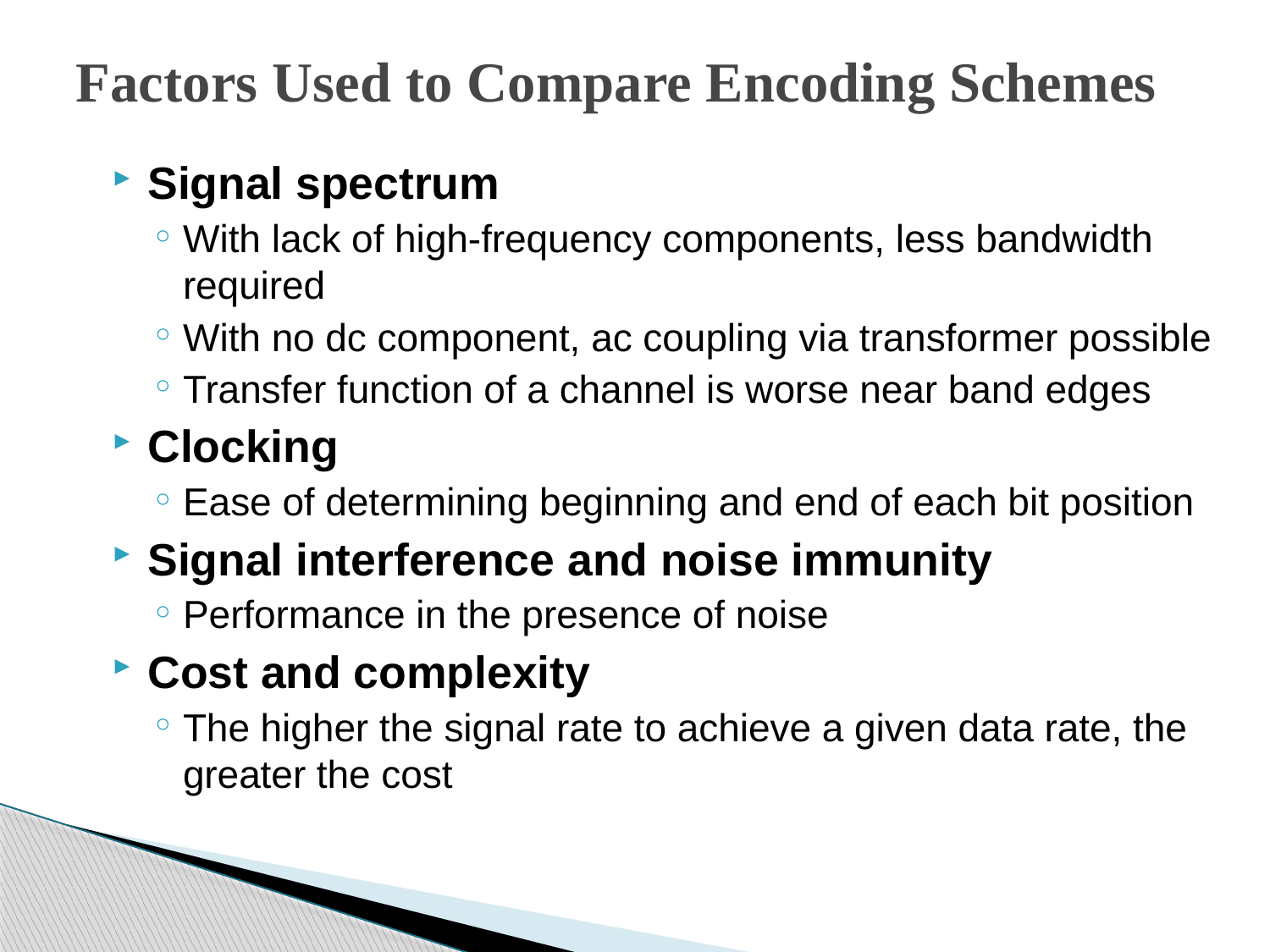

# Factors Used to Compare Encoding Schemes
Signal spectrum
With lack of high-frequency components, less bandwidth required
With no dc component, ac coupling via transformer possible
Transfer function of a channel is worse near band edges
Clocking
Ease of determining beginning and end of each bit position
Signal interference and noise immunity
Performance in the presence of noise
Cost and complexity
The higher the signal rate to achieve a given data rate, the greater the cost